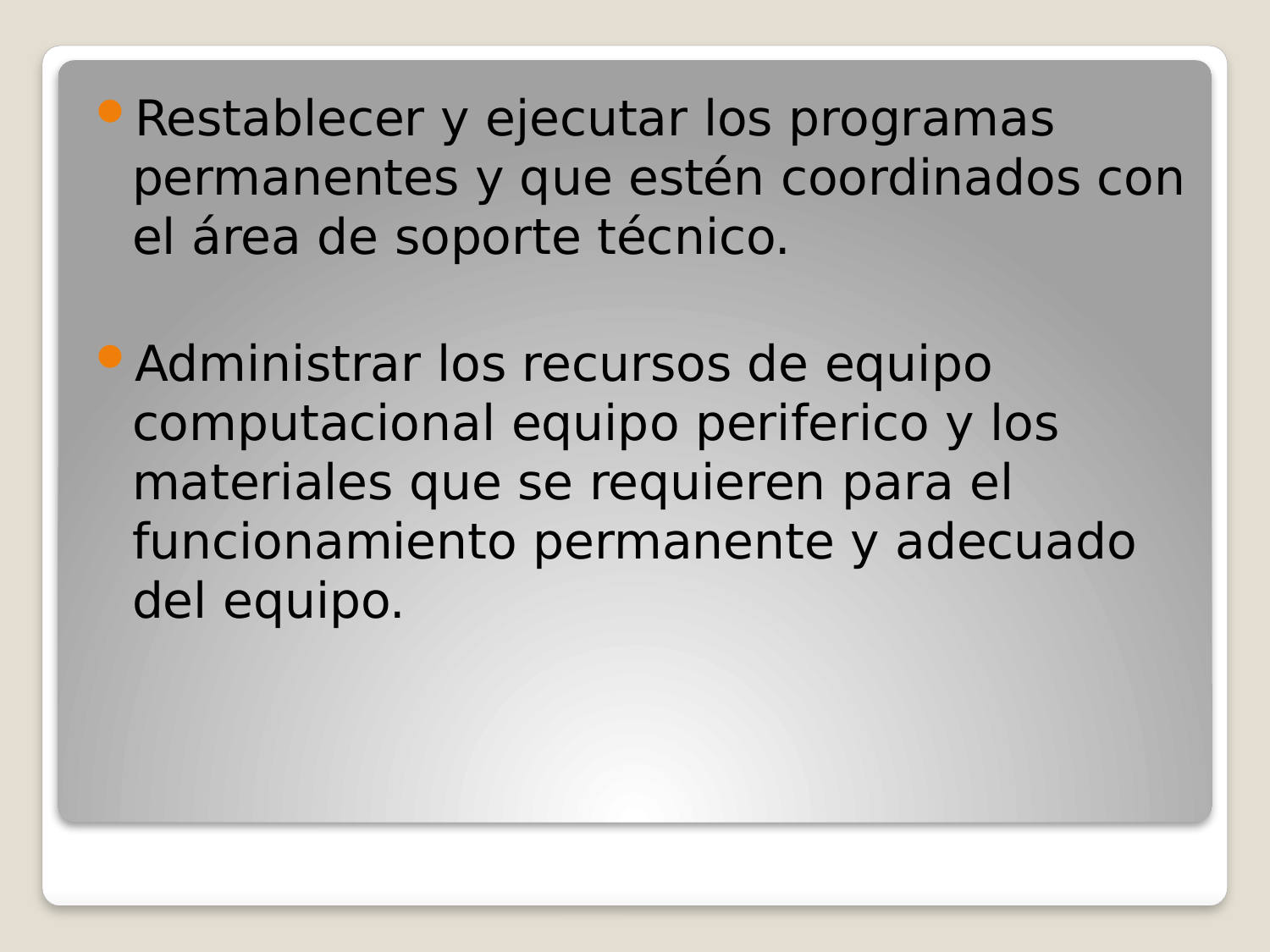

Restablecer y ejecutar los programas permanentes y que estén coordinados con el área de soporte técnico.

Administrar los recursos de equipo computacional equipo periferico y los materiales que se requieren para el funcionamiento permanente y adecuado del equipo.
#